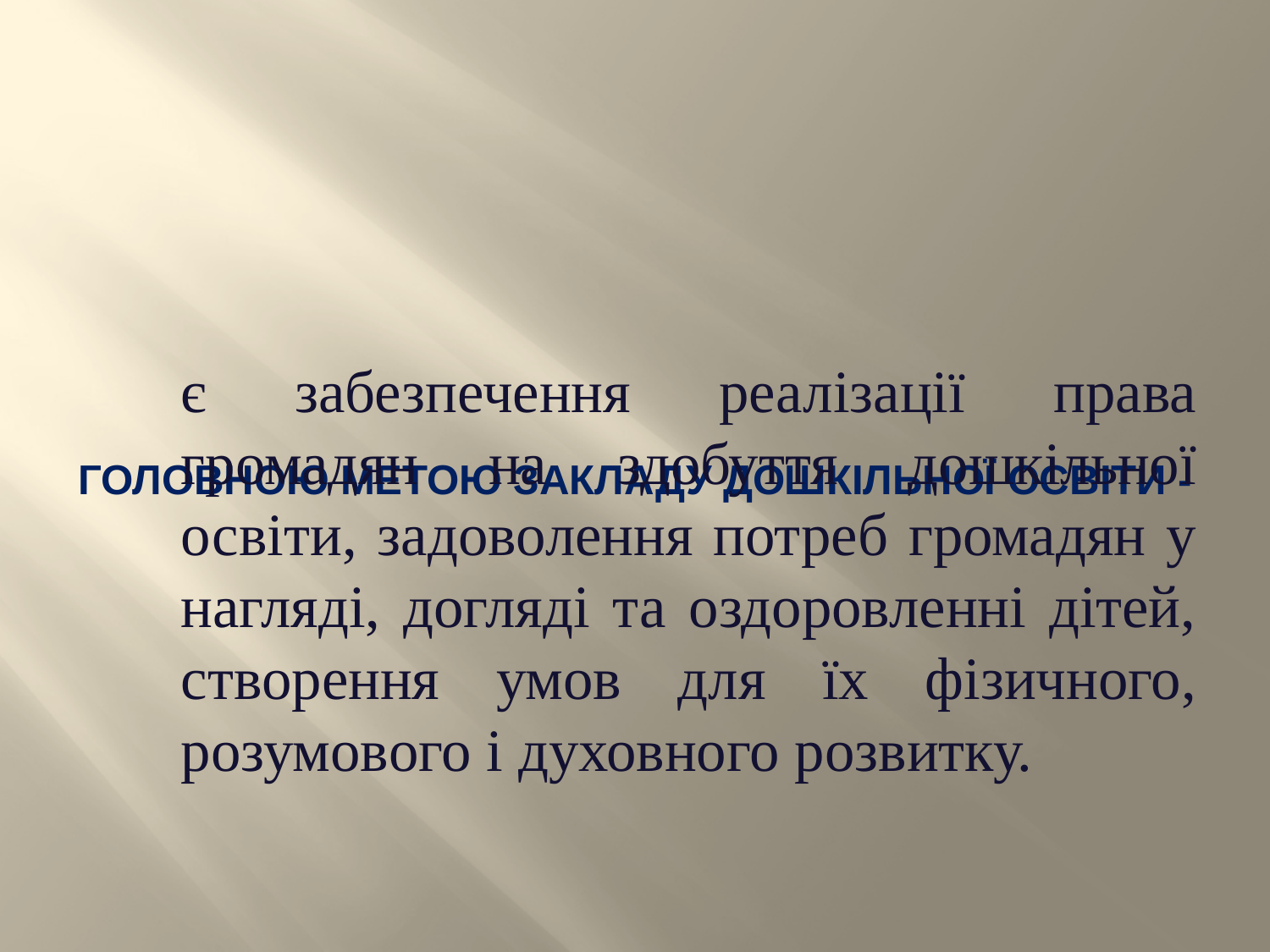

# Головною метою закладу дошкільної освіти -
є забезпечення реалізації права громадян на здобуття дошкільної освіти, задоволення потреб громадян у нагляді, догляді та оздоровленні дітей, створення умов для їх фізичного, розумового і духовного розвитку.